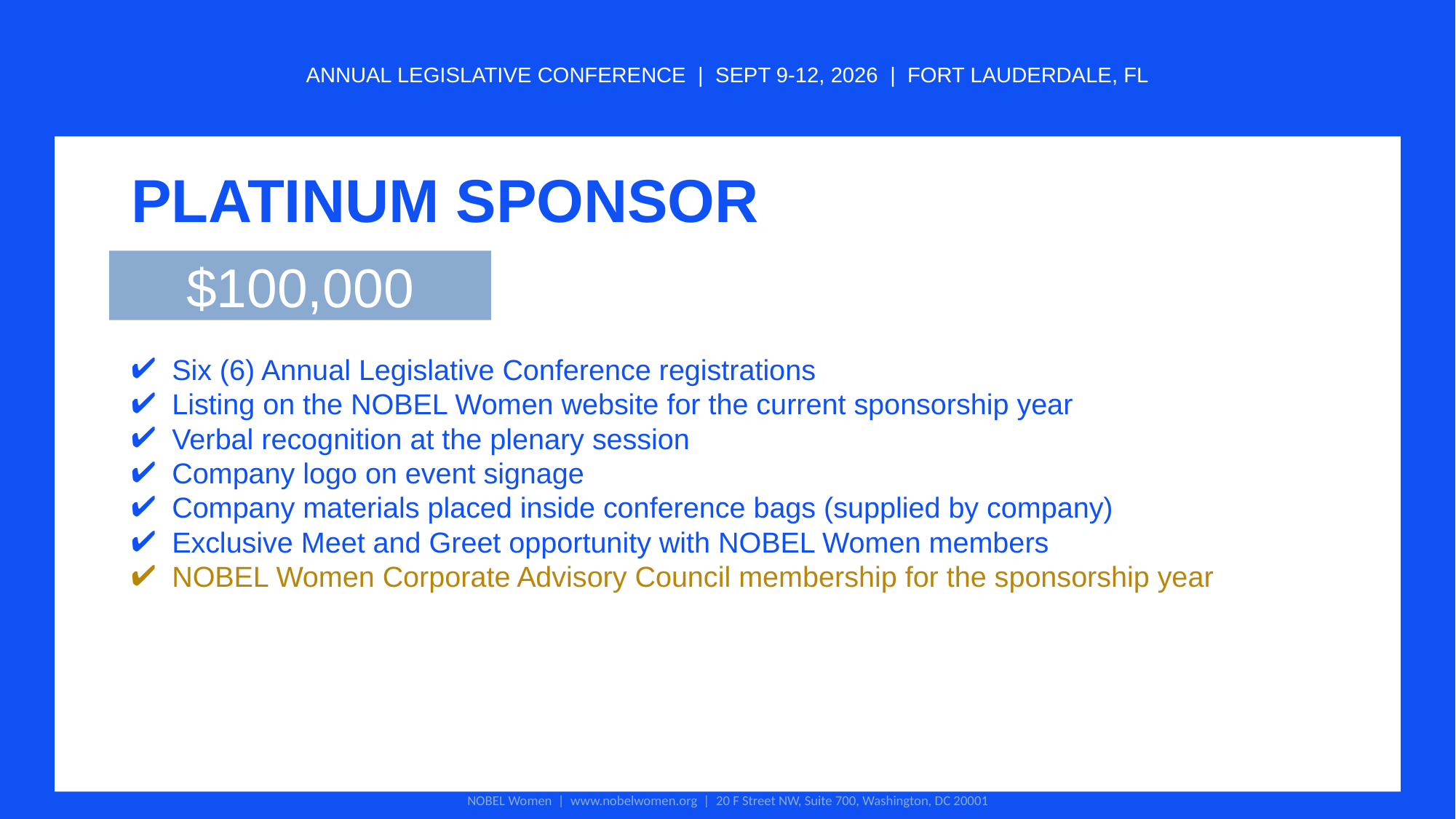

ANNUAL LEGISLATIVE CONFERENCE  |  SEPT 9-12, 2026  |  FORT LAUDERDALE, FL

PLATINUM SPONSOR
$100,000
Six (6) Annual Legislative Conference registrations
Listing on the NOBEL Women website for the current sponsorship year
Verbal recognition at the plenary session
Company logo on event signage
Company materials placed inside conference bags (supplied by company)
Exclusive Meet and Greet opportunity with NOBEL Women members
NOBEL Women Corporate Advisory Council membership for the sponsorship year
NOBEL Women  |  www.nobelwomen.org  |  20 F Street NW, Suite 700, Washington, DC 20001